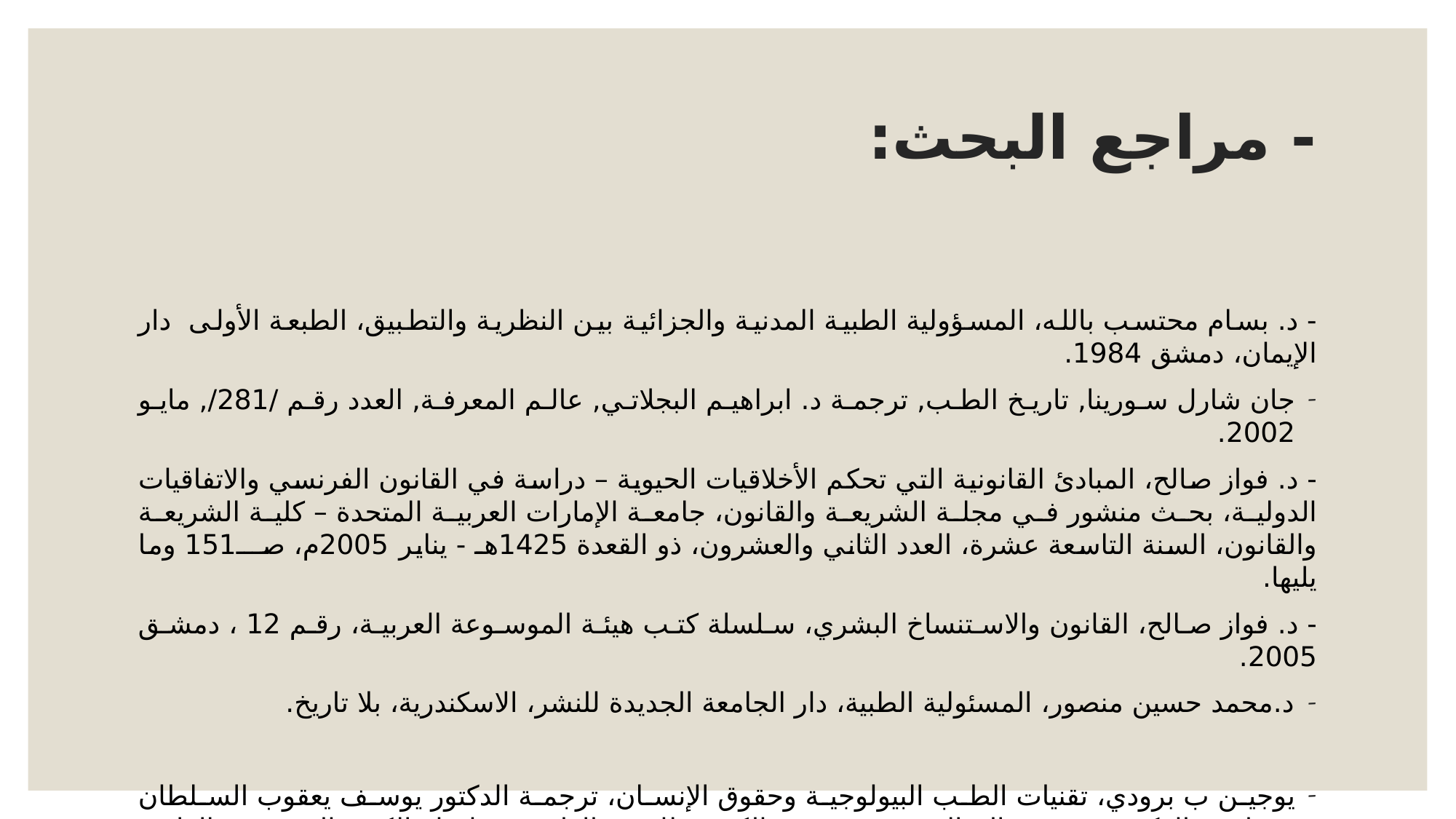

# - مراجع البحث:

- د. بسام محتسب بالله، المسؤولية الطبية المدنية والجزائية بين النظرية والتطبيق، الطبعة الأولى  دار الإيمان، دمشق 1984.
جان شارل سورينا, تاريخ الطب, ترجمة د. ابراهيم البجلاتي, عالم المعرفة, العدد رقم /281/, مايو 2002.
- د. فواز صالح، المبادئ القانونية التي تحكم الأخلاقيات الحيوية – دراسة في القانون الفرنسي والاتفاقيات الدولية، بحث منشور في مجلة الشريعة والقانون، جامعة الإمارات العربية المتحدة – كلية الشريعة والقانون، السنة التاسعة عشرة، العدد الثاني والعشرون، ذو القعدة 1425هـ - يناير 2005م، صـــ151 وما يليها.
- د. فواز صالح، القانون والاستنساخ البشري، سلسلة كتب هيئة الموسوعة العربية، رقم 12 ، دمشق 2005.
د.محمد حسين منصور، المسئولية الطبية، دار الجامعة الجديدة للنشر، الاسكندرية، بلا تاريخ.

يوجين ب برودي، تقنيات الطب البيولوجية وحقوق الإنسان، ترجمة الدكتور يوسف يعقوب السلطان ومراجعة الدكتور محمد صالح السعيد، مؤسسة الكويت للتقدم العلمي، سلسلة الكتب المترجمة، الطبعة الأولى1996.